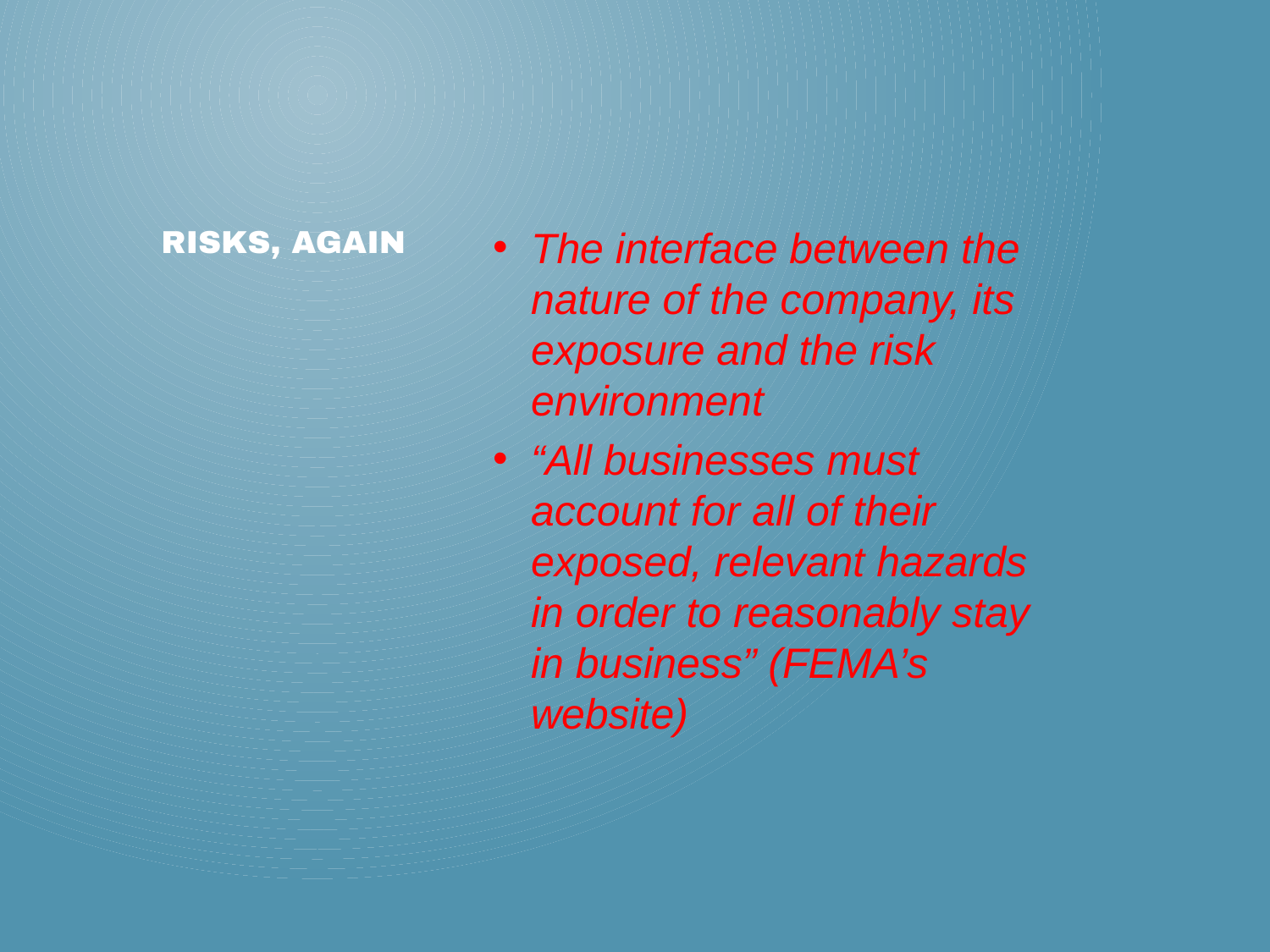

The interface between the nature of the company, its exposure and the risk environment
“All businesses must account for all of their exposed, relevant hazards in order to reasonably stay in business” (FEMA’s website)
# RISKS, AGAIN